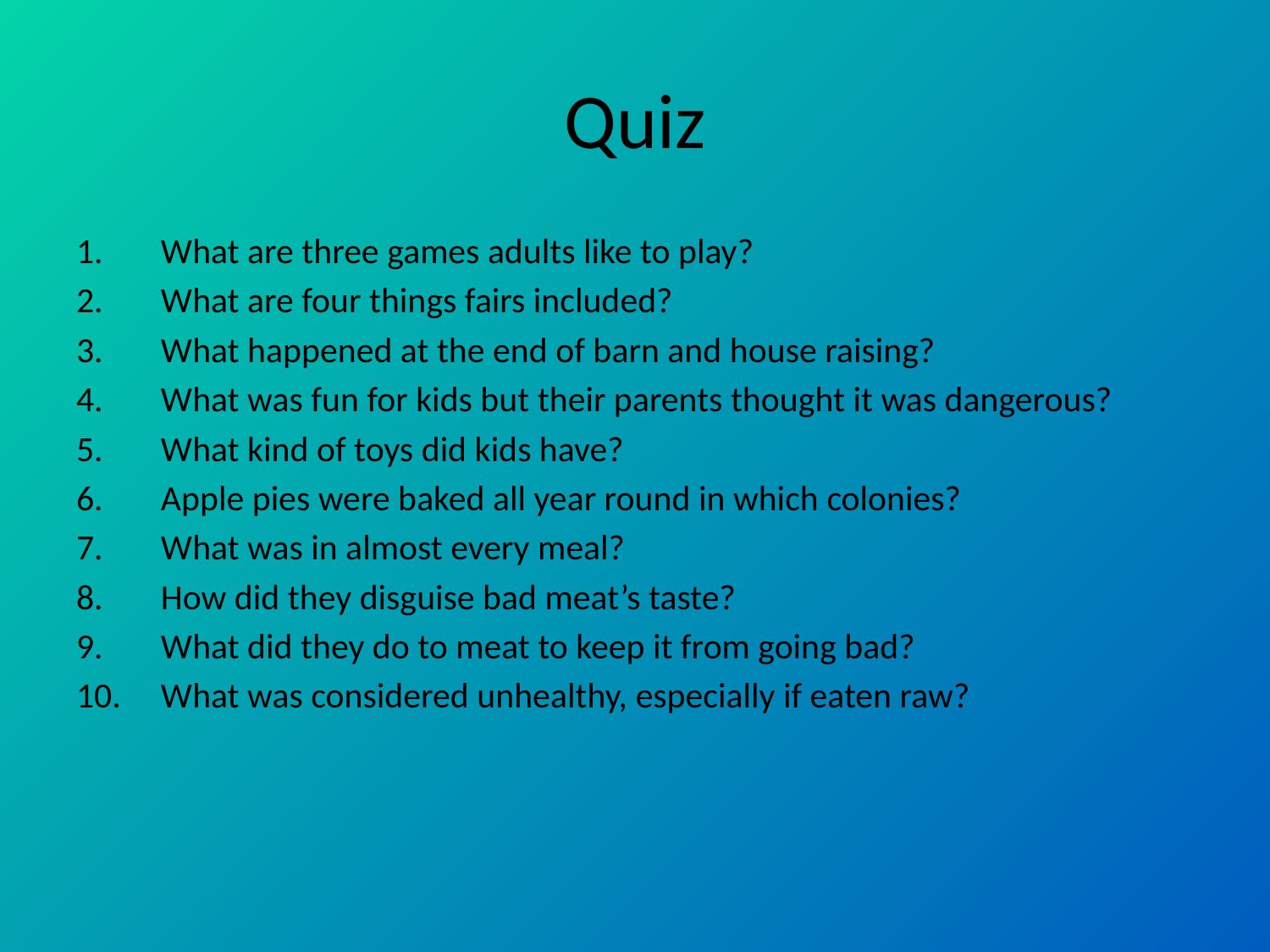

# Quiz
What are three games adults like to play?
What are four things fairs included?
What happened at the end of barn and house raising?
What was fun for kids but their parents thought it was dangerous?
What kind of toys did kids have?
Apple pies were baked all year round in which colonies?
What was in almost every meal?
How did they disguise bad meat’s taste?
What did they do to meat to keep it from going bad?
What was considered unhealthy, especially if eaten raw?